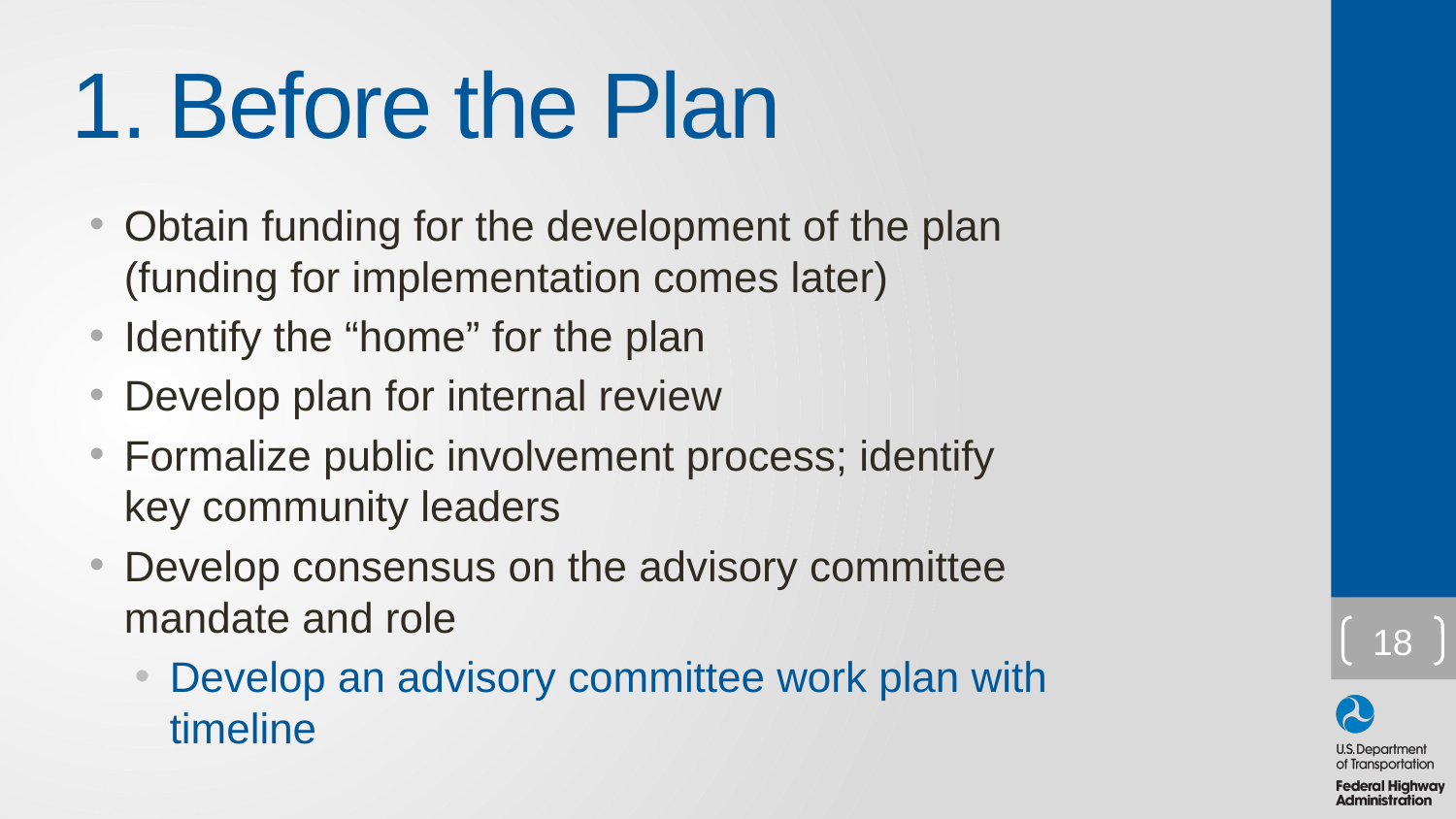

# 1. Before the Plan
Obtain funding for the development of the plan (funding for implementation comes later)
Identify the “home” for the plan
Develop plan for internal review
Formalize public involvement process; identify key community leaders
Develop consensus on the advisory committee mandate and role
Develop an advisory committee work plan with timeline
18